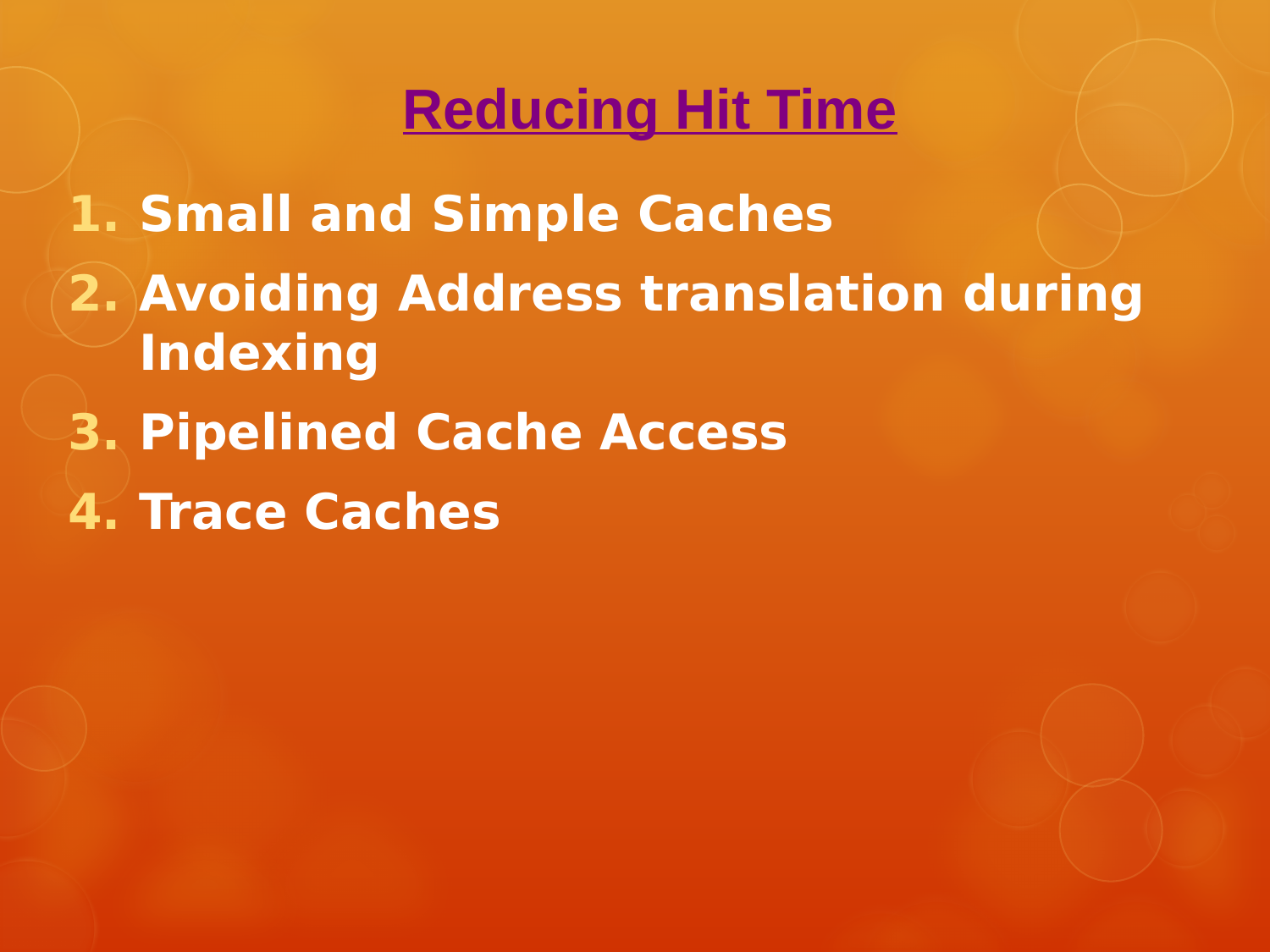

Reducing Hit Time
Small and Simple Caches
Avoiding Address translation during Indexing
Pipelined Cache Access
Trace Caches